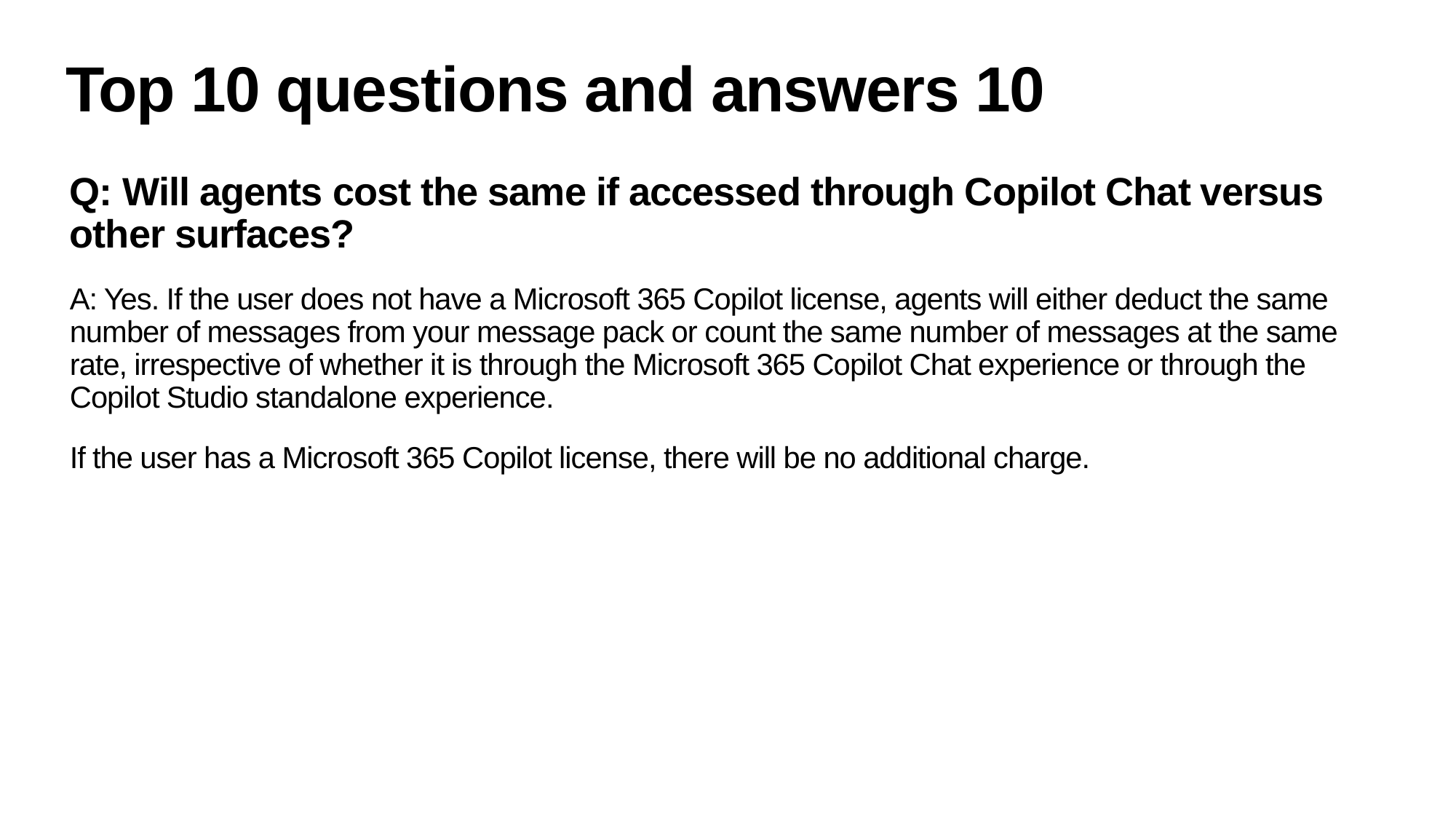

# Top 10 questions and answers 10
Q: Will agents cost the same if accessed through Copilot Chat versus other surfaces?
A: Yes. If the user does not have a Microsoft 365 Copilot license, agents will either deduct the same number of messages from your message pack or count the same number of messages at the same rate, irrespective of whether it is through the Microsoft 365 Copilot Chat experience or through the Copilot Studio standalone experience.
If the user has a Microsoft 365 Copilot license, there will be no additional charge.